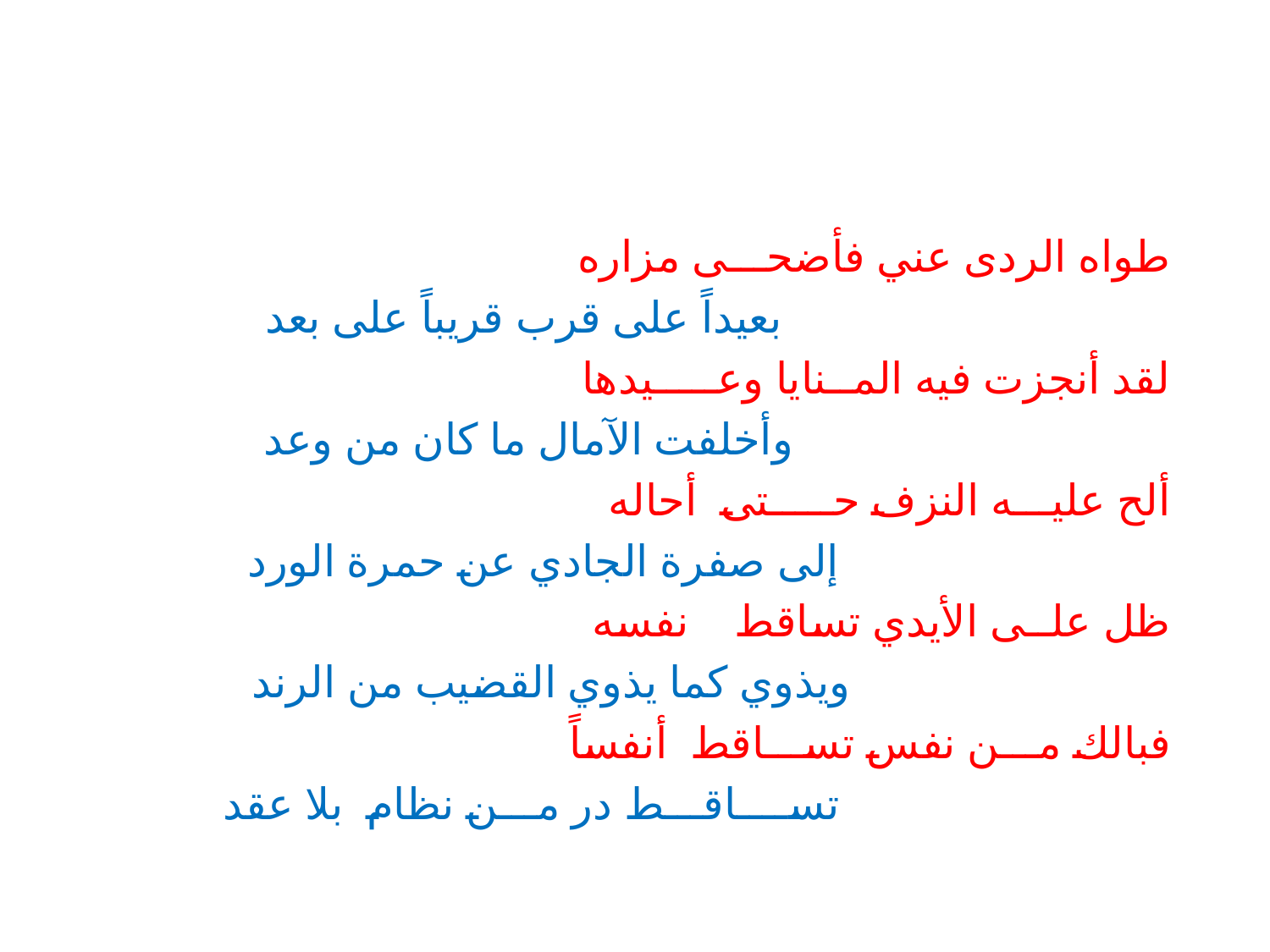

#
  طواه الردى عني فأضحـــى مزاره
                                    بعيداً على قرب قريباً على بعد
  لقد أنجزت فيه المــنايا وعـــــيدها
                                   وأخلفت الآمال ما كان من وعد
  ألح عليـــه النزف حـــــتى  أحاله
                               إلى صفرة الجادي عن حمرة الورد
  ظل علــى الأيدي تساقط    نفسه
                              ويذوي كما يذوي القضيب من الرند
  فبالك مـــن نفس تســـاقط  أنفساً
                               تســــاقـــط در مـــن نظام  بلا عقد